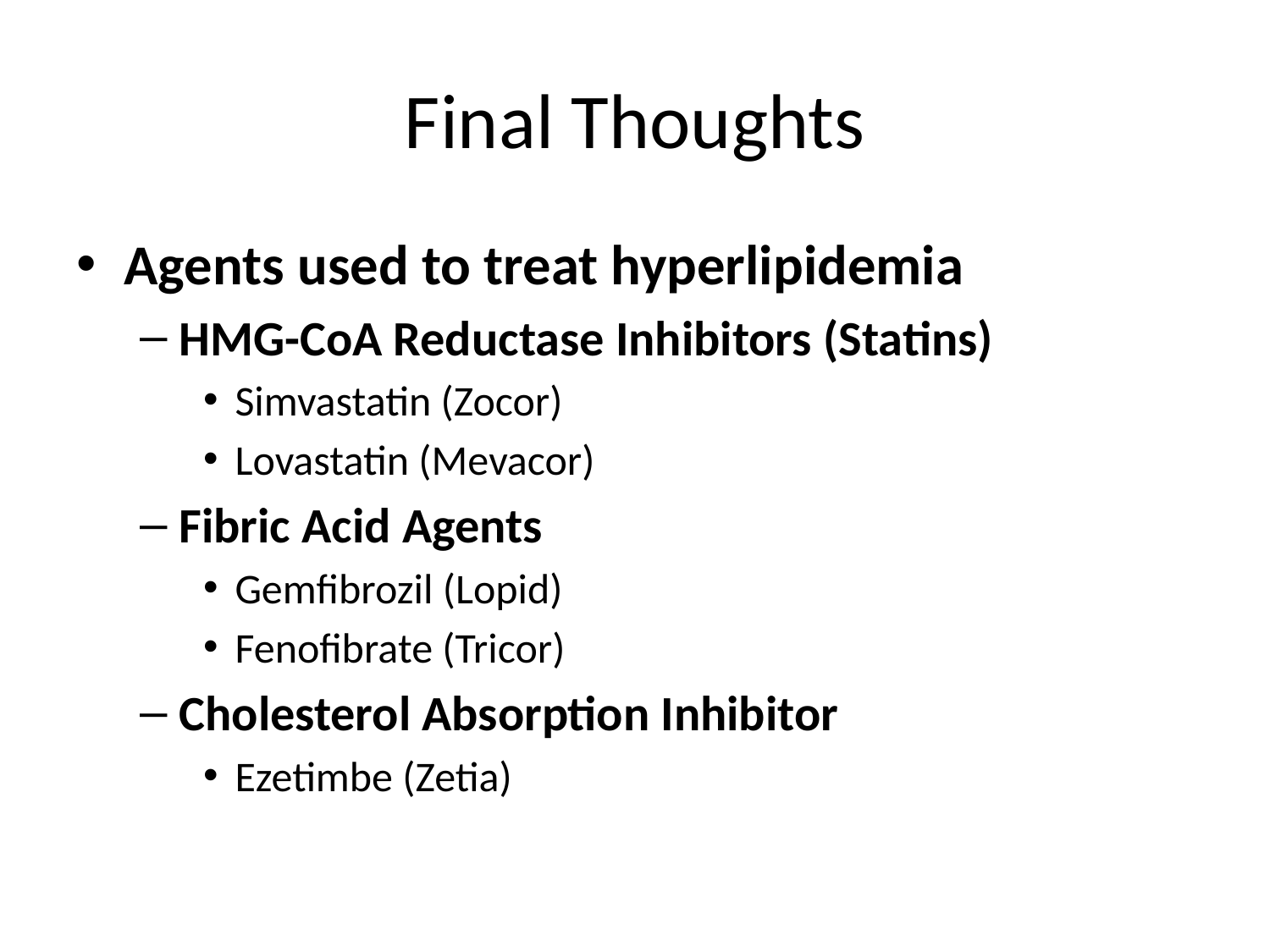

# Final Thoughts
Agents used to treat hyperlipidemia
HMG-CoA Reductase Inhibitors (Statins)
Simvastatin (Zocor)
Lovastatin (Mevacor)
Fibric Acid Agents
Gemfibrozil (Lopid)
Fenofibrate (Tricor)
Cholesterol Absorption Inhibitor
Ezetimbe (Zetia)